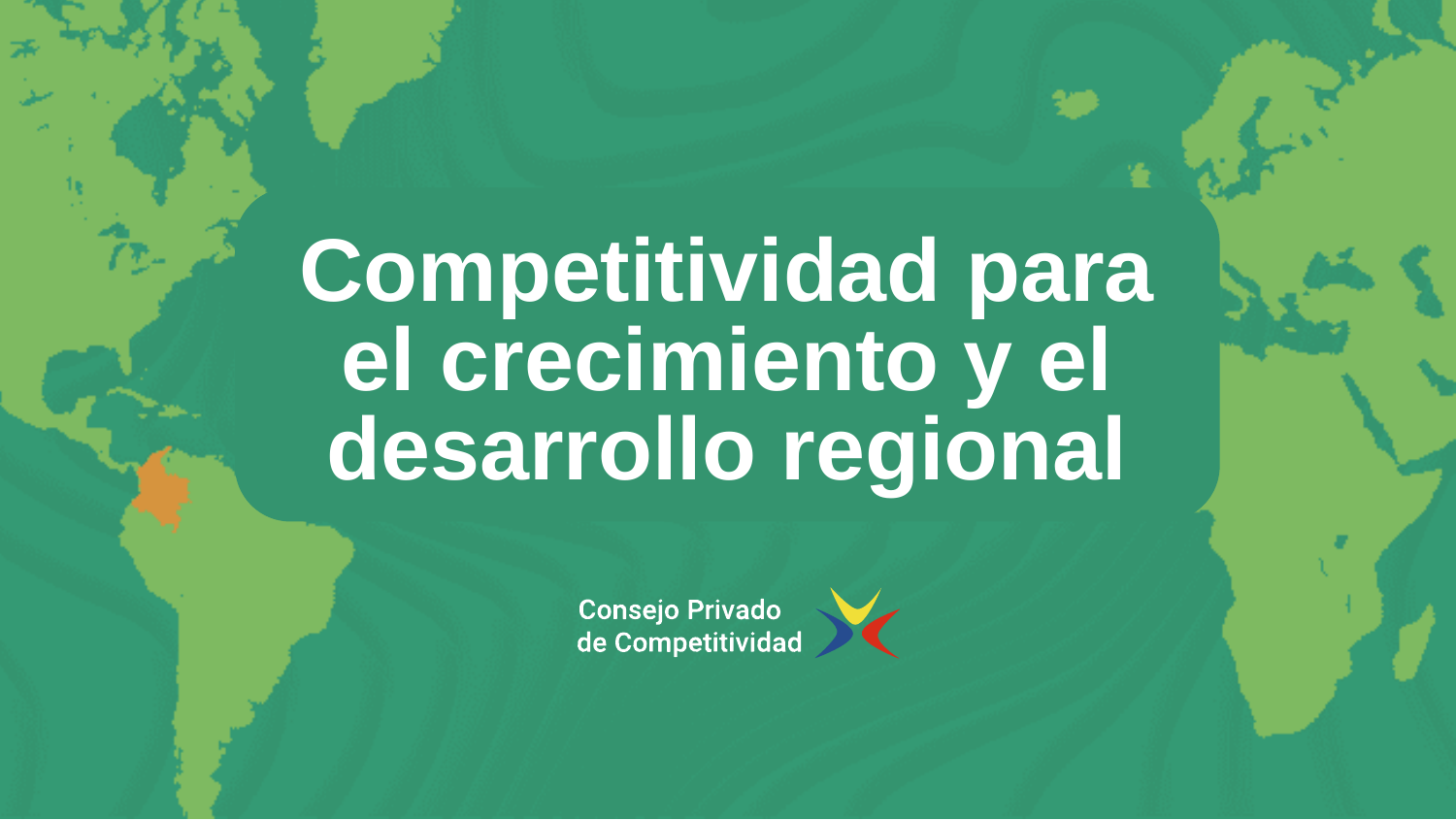

Competitividad para el crecimiento y el desarrollo regional